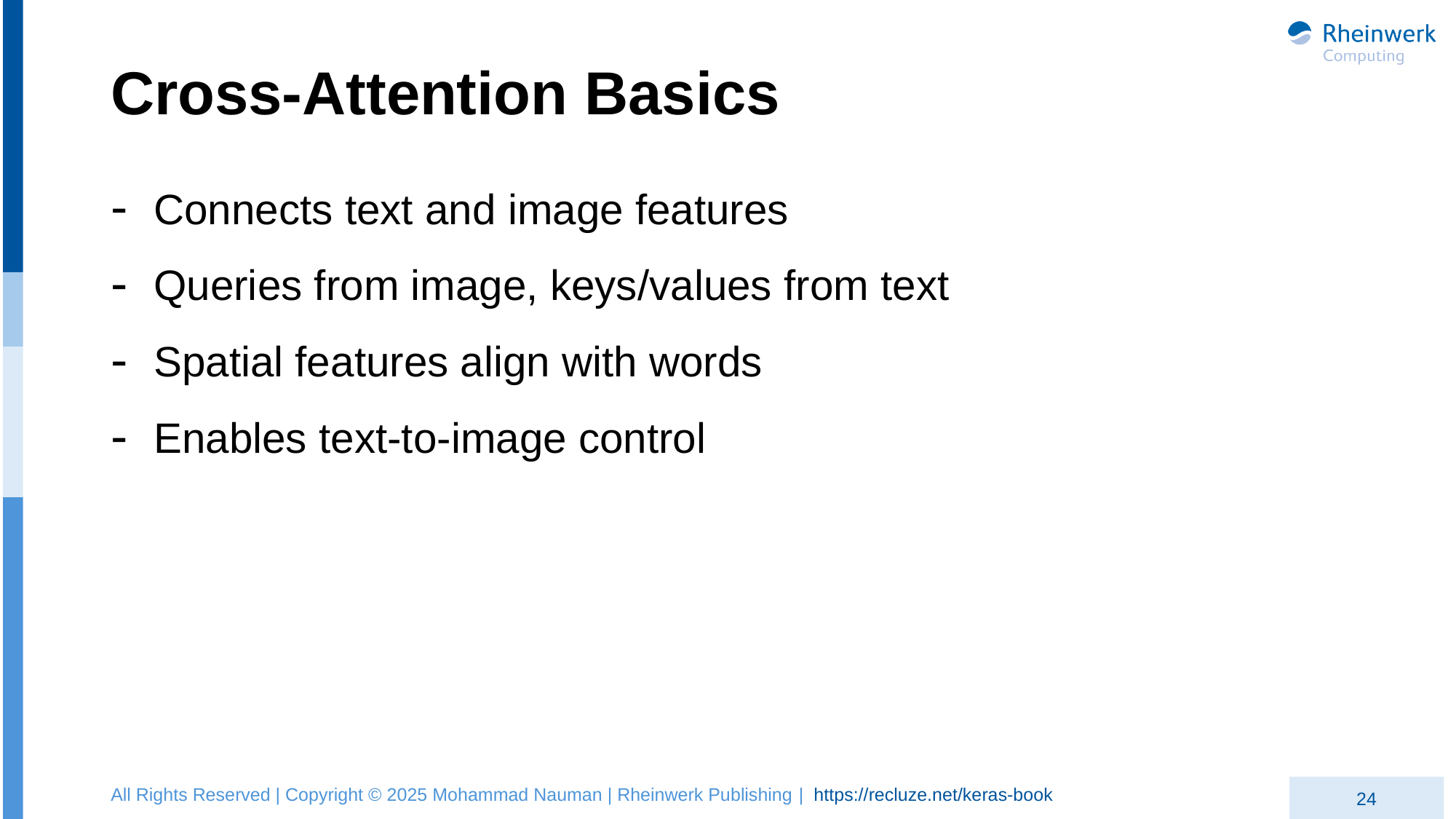

# Cross-Attention Basics
Connects text and image features
Queries from image, keys/values from text
Spatial features align with words
Enables text-to-image control